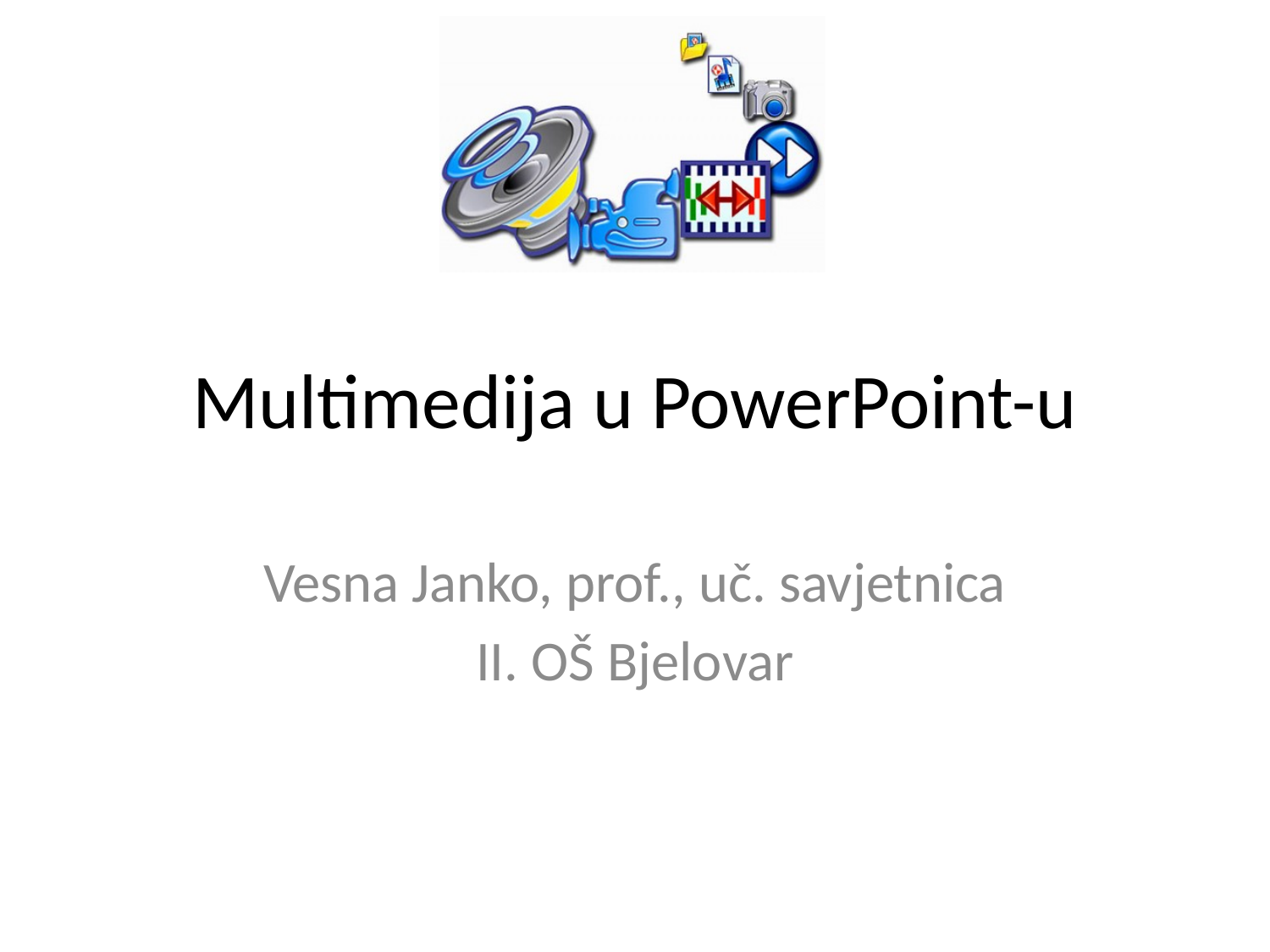

# Multimedija u PowerPoint-u
Vesna Janko, prof., uč. savjetnica
II. OŠ Bjelovar